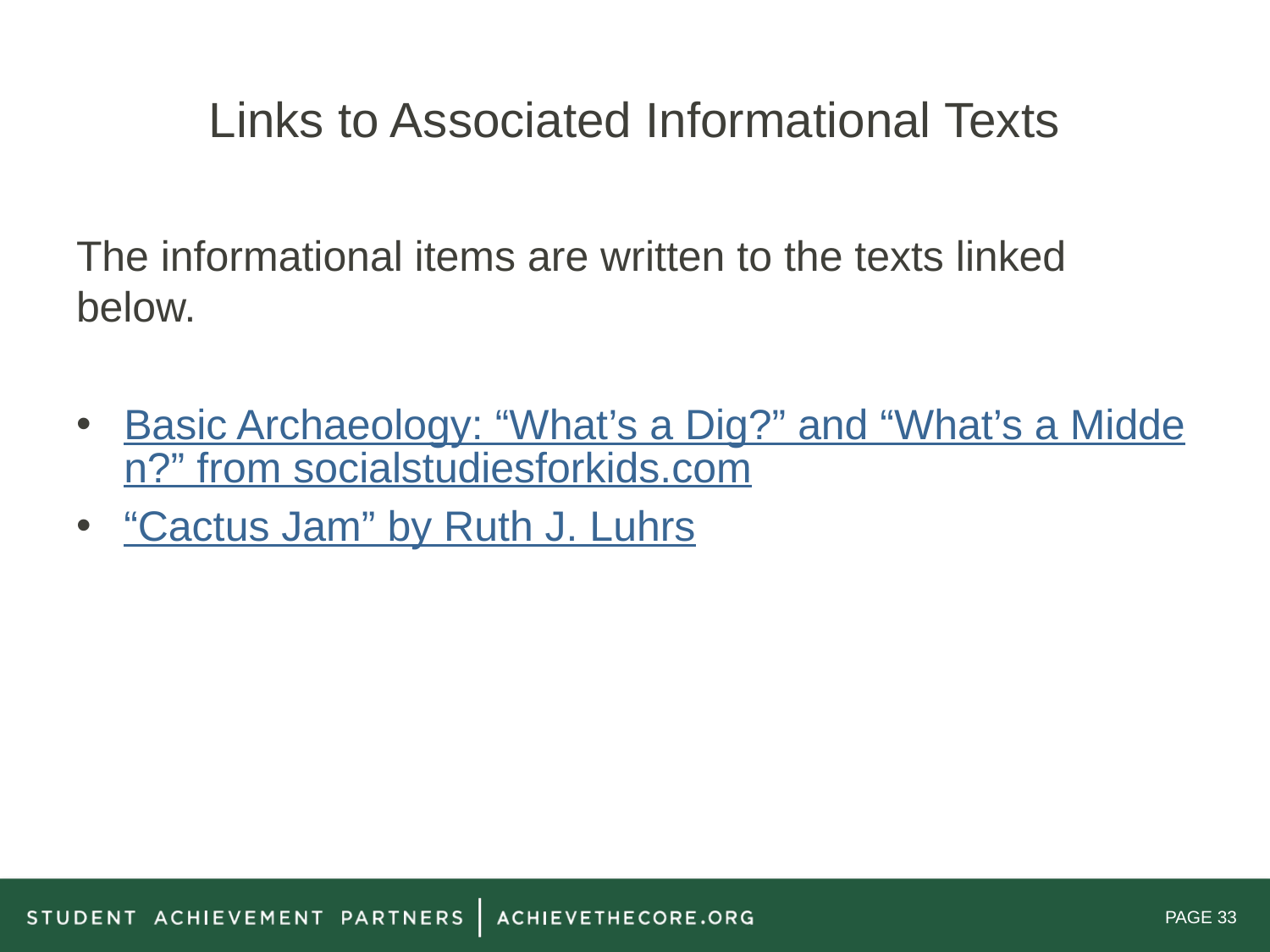

# Links to Associated Informational Texts
The informational items are written to the texts linked below.

Basic Archaeology: “What’s a Dig?” and “What’s a Midden?” from socialstudiesforkids.com
“Cactus Jam” by Ruth J. Luhrs